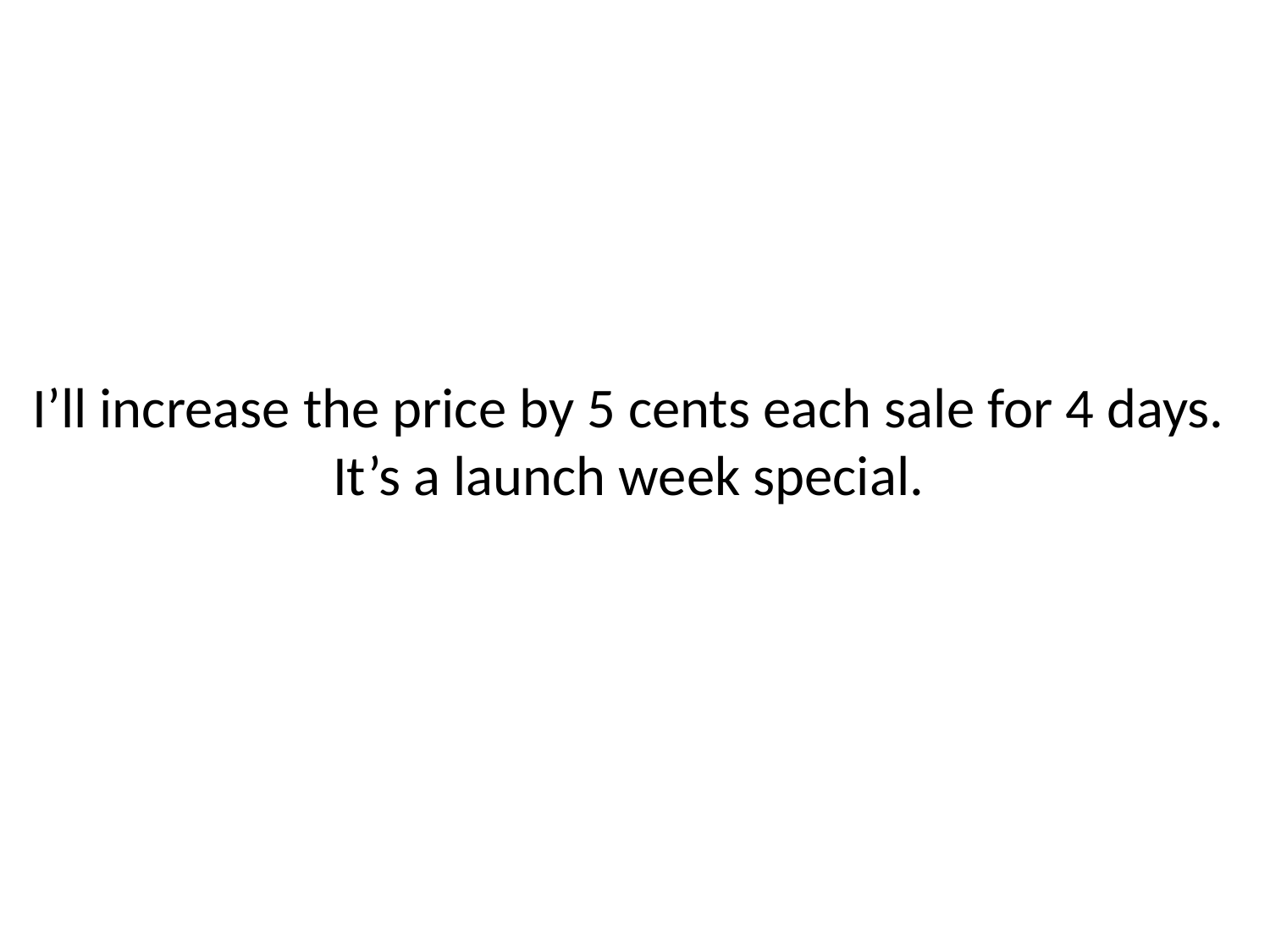

# I’ll increase the price by 5 cents each sale for 4 days.  It’s a launch week special.